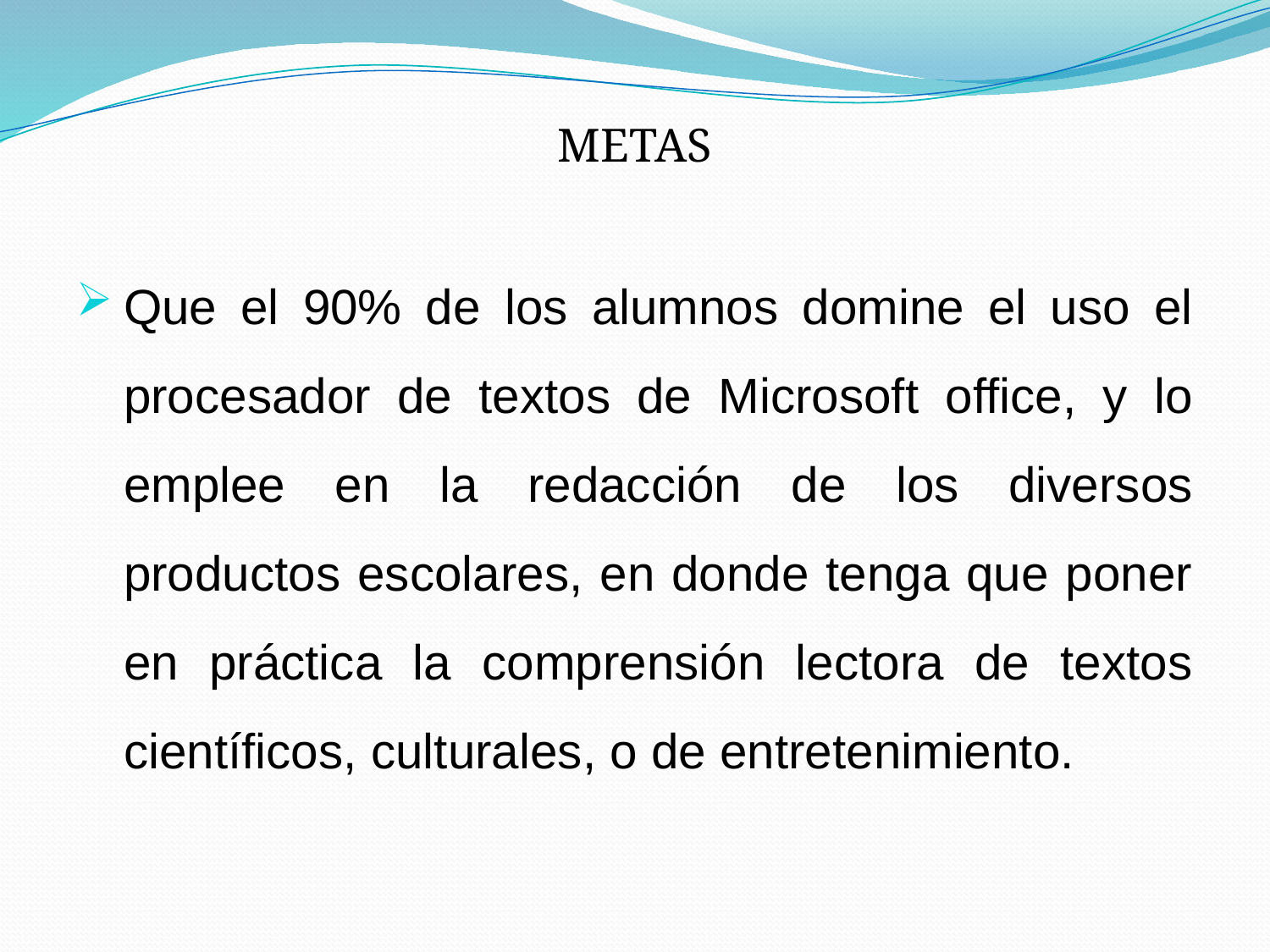

METAS

Que el 90% de los alumnos domine el uso el procesador de textos de Microsoft office, y lo emplee en la redacción de los diversos productos escolares, en donde tenga que poner en práctica la comprensión lectora de textos científicos, culturales, o de entretenimiento.